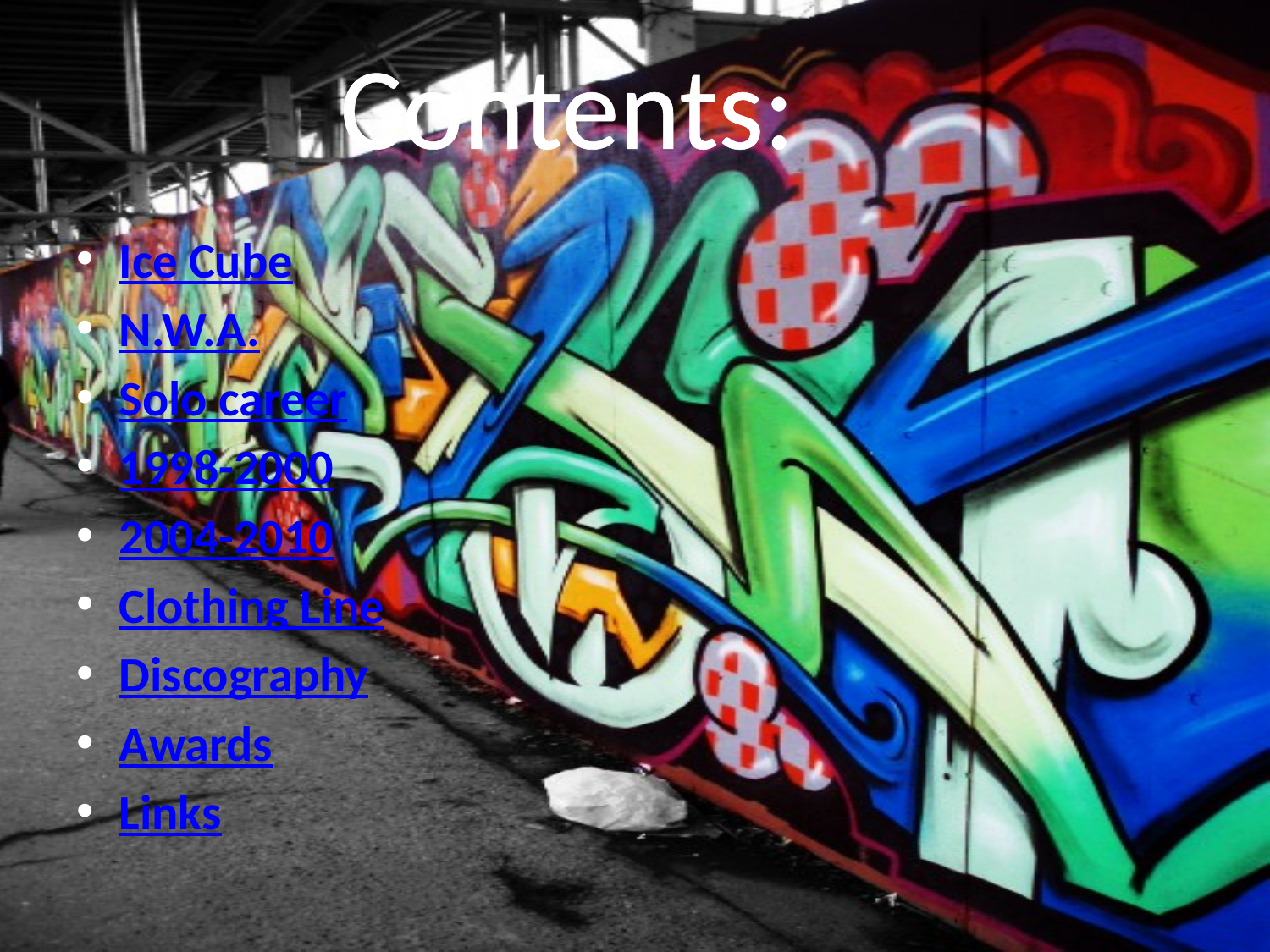

Contents:
Ice Cube
N.W.A.
Solo career
1998-2000
2004-2010
Clothing Line
Discography
Awards
Links